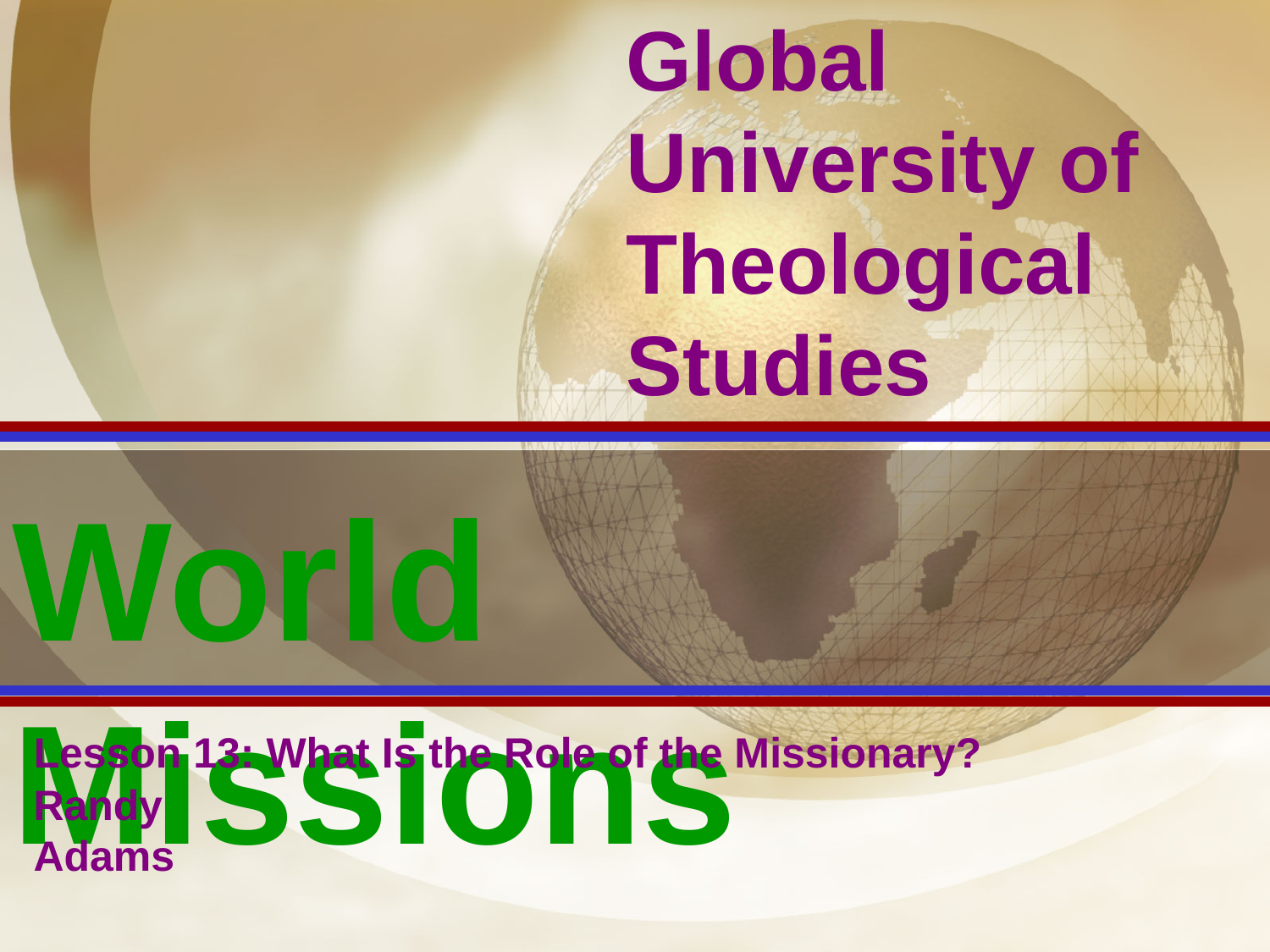

Global University of Theological Studies
World Missions
Lesson 13: What Is the Role of the Missionary?
Randy Adams